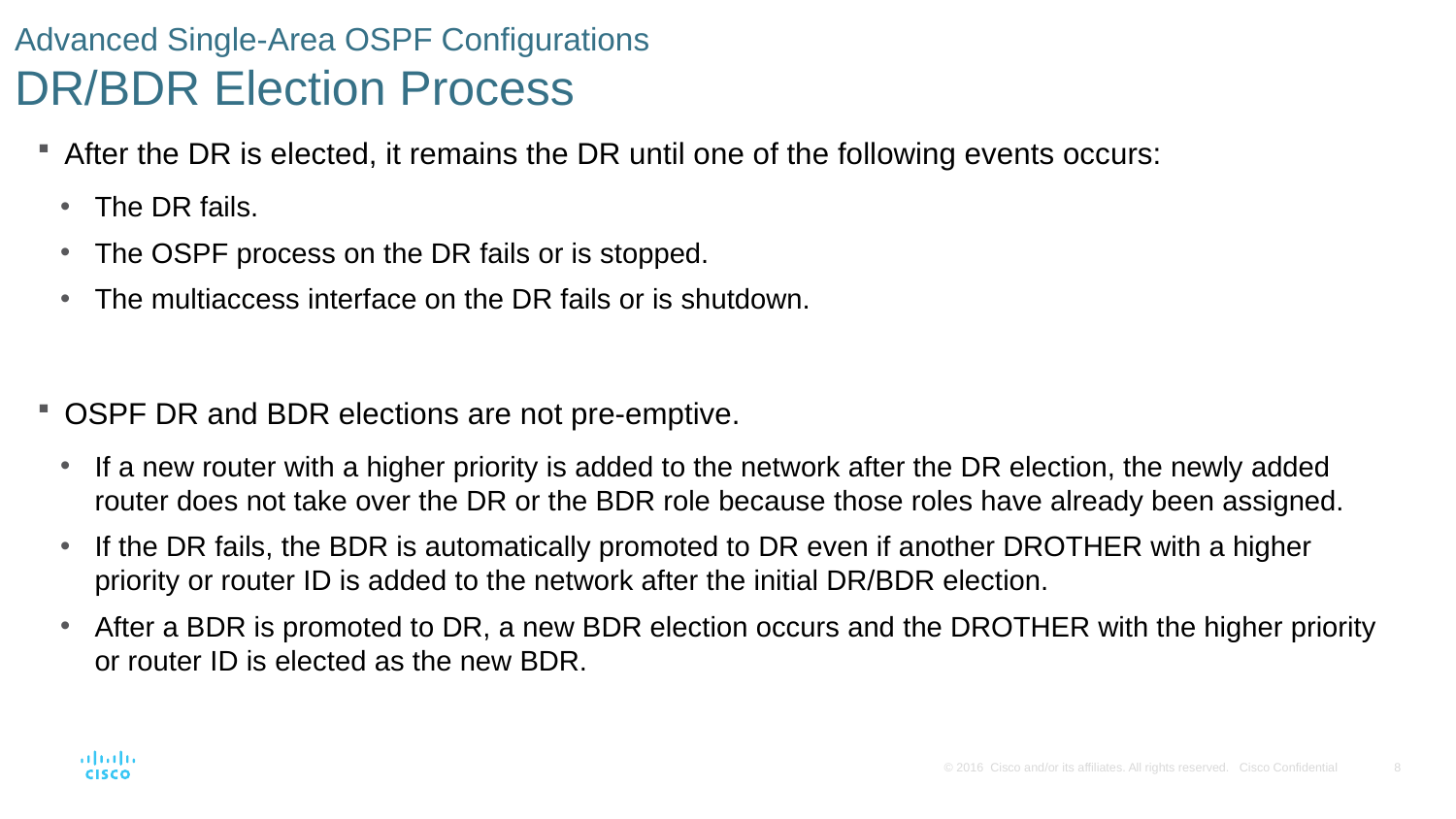

# Advanced Single-Area OSPF Configurations DR/BDR Election Process
After the DR is elected, it remains the DR until one of the following events occurs:
The DR fails.
The OSPF process on the DR fails or is stopped.
The multiaccess interface on the DR fails or is shutdown.

OSPF DR and BDR elections are not pre-emptive.
If a new router with a higher priority is added to the network after the DR election, the newly added router does not take over the DR or the BDR role because those roles have already been assigned.
If the DR fails, the BDR is automatically promoted to DR even if another DROTHER with a higher priority or router ID is added to the network after the initial DR/BDR election.
After a BDR is promoted to DR, a new BDR election occurs and the DROTHER with the higher priority or router ID is elected as the new BDR.